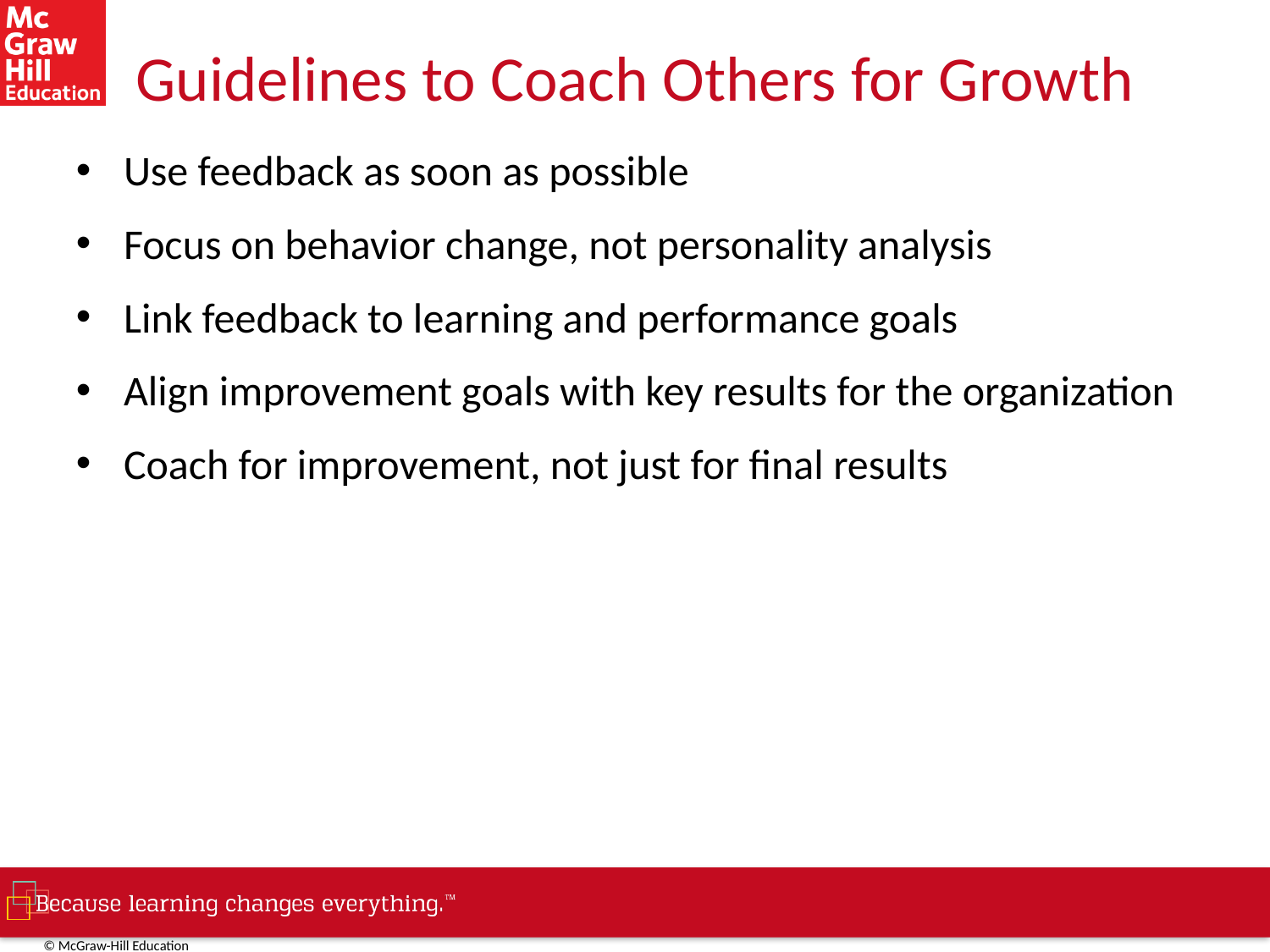

# Guidelines to Coach Others for Growth
Use feedback as soon as possible
Focus on behavior change, not personality analysis
Link feedback to learning and performance goals
Align improvement goals with key results for the organization
Coach for improvement, not just for final results